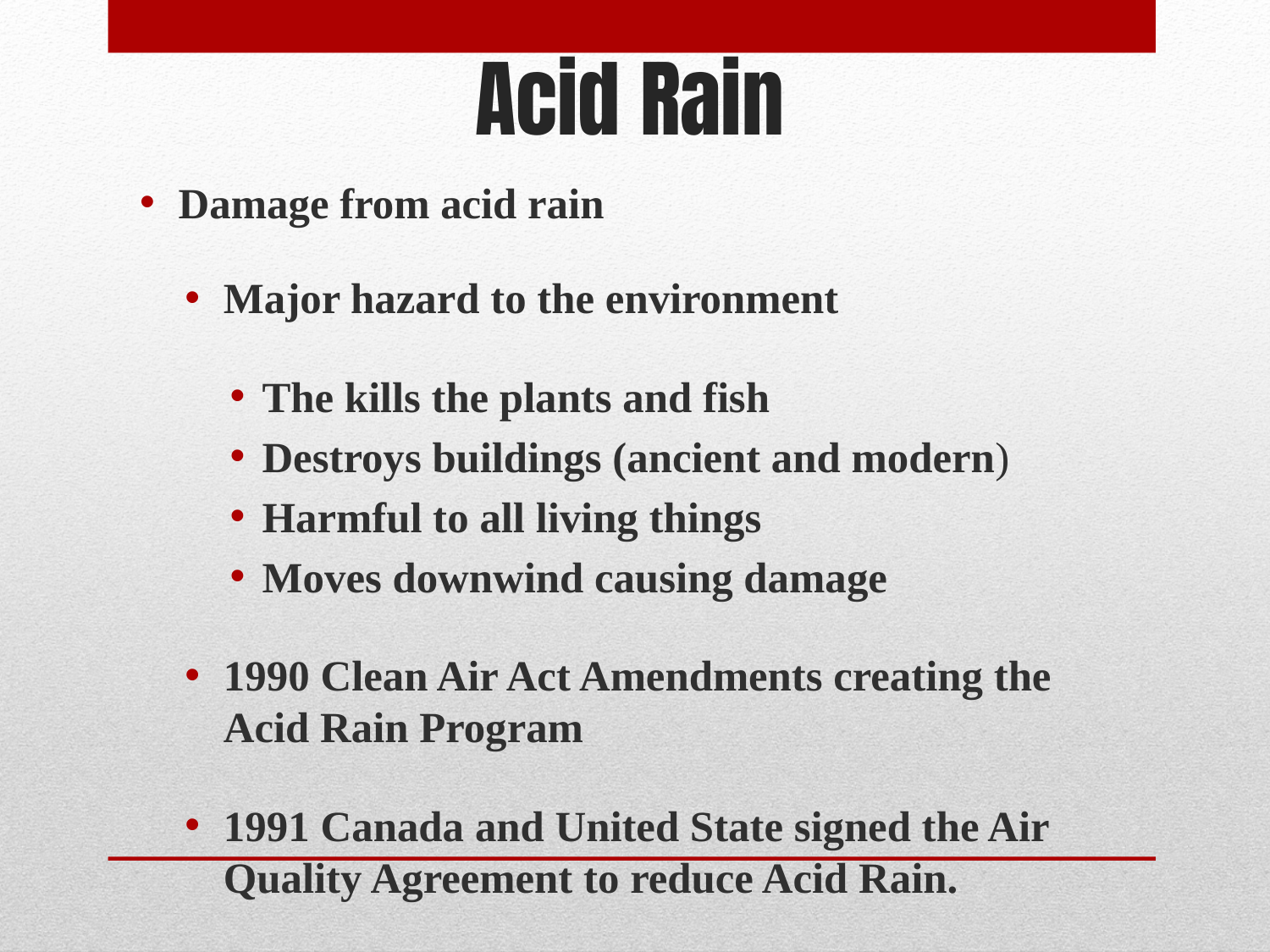

# Acid Rain
Damage from acid rain

Major hazard to the environment

The kills the plants and fish
Destroys buildings (ancient and modern)
Harmful to all living things
Moves downwind causing damage

1990 Clean Air Act Amendments creating the Acid Rain Program

1991 Canada and United State signed the Air Quality Agreement to reduce Acid Rain.